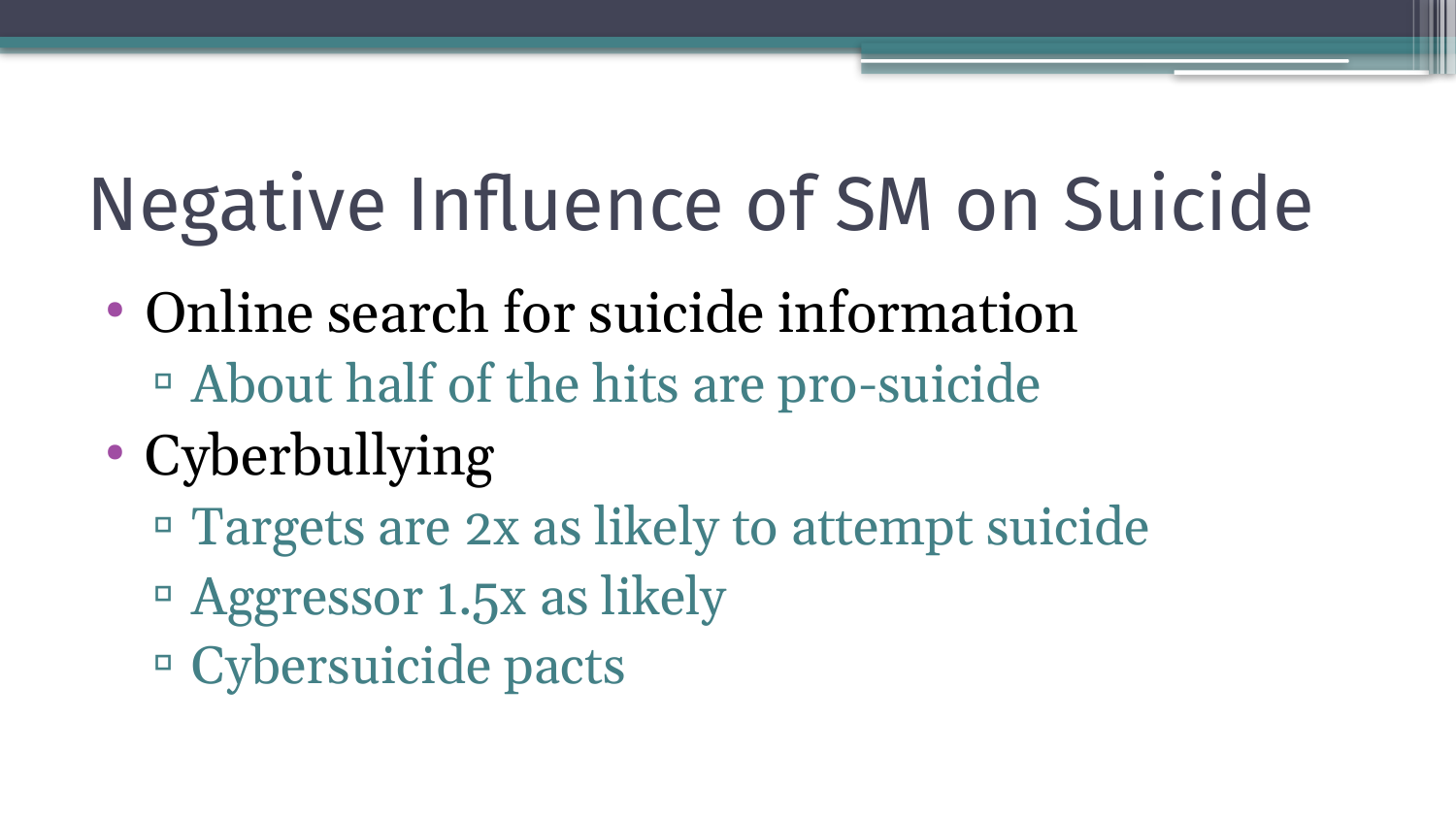

# Negative Influence of SM on Suicide
Online search for suicide information
About half of the hits are pro-suicide
Cyberbullying
Targets are 2x as likely to attempt suicide
Aggressor 1.5x as likely
Cybersuicide pacts